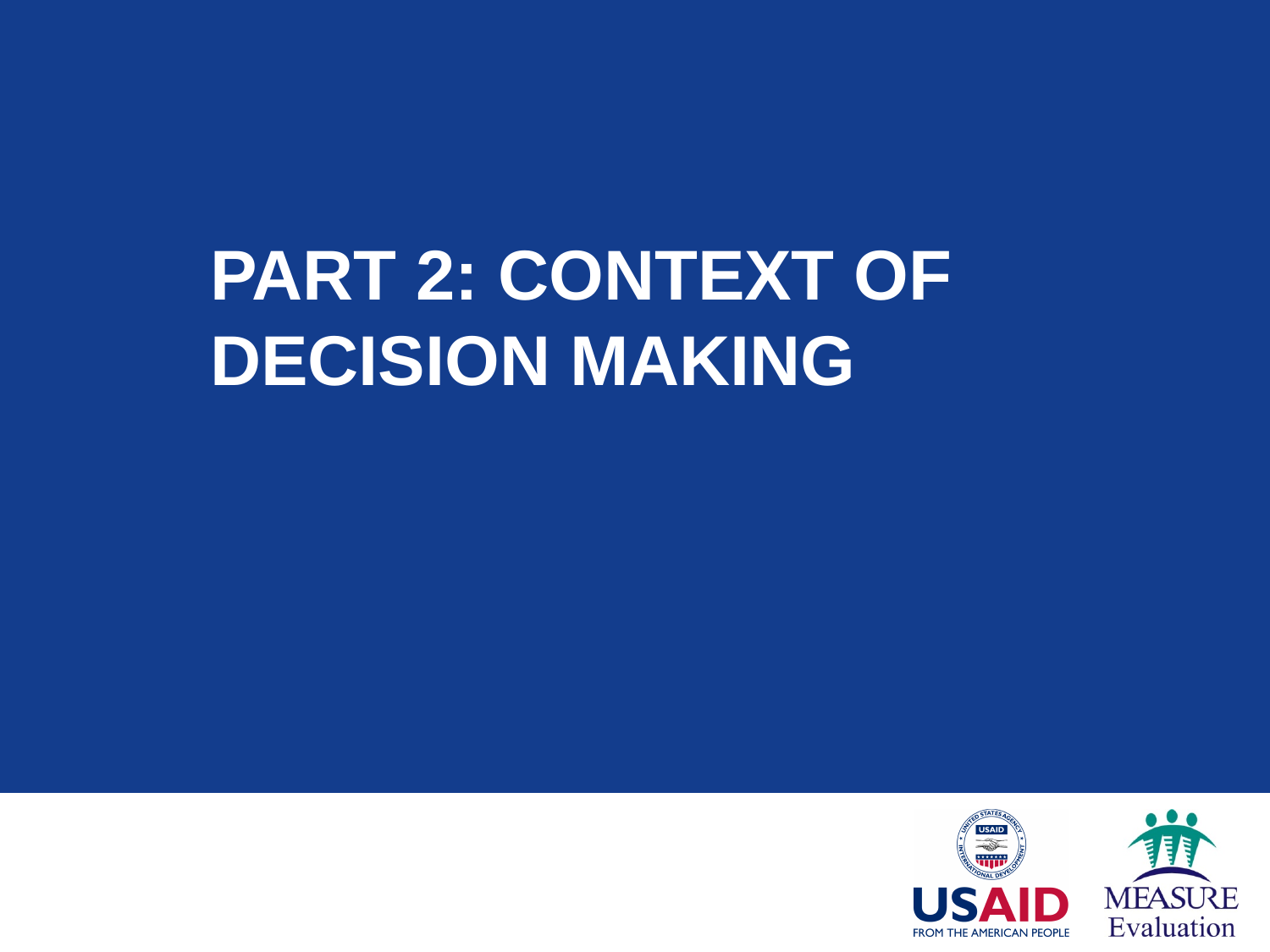

# Part 2: Context of decision making